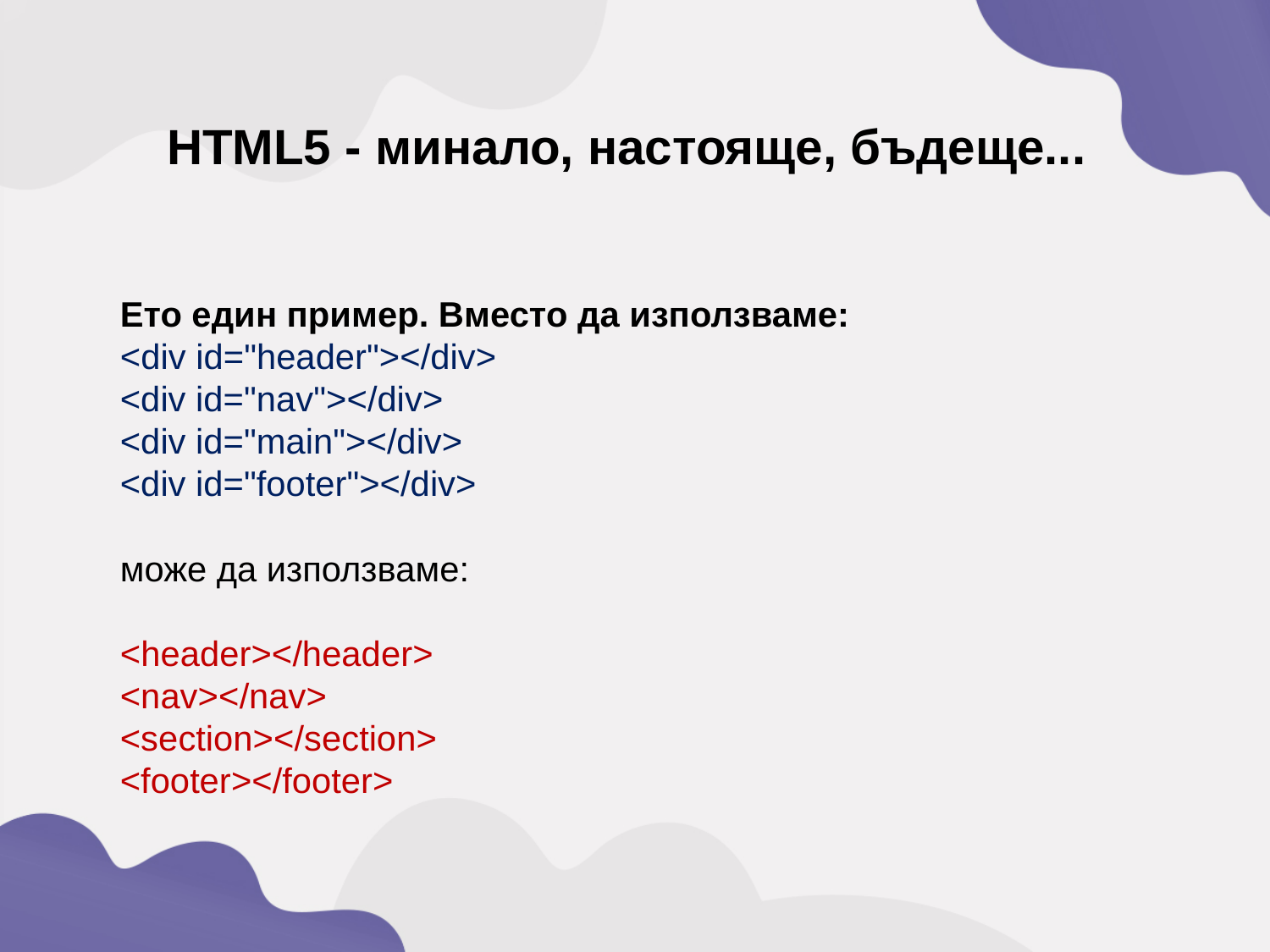

HTML5 - минало, настояще, бъдеще...
Ето един пример. Вместо да използваме:
<div id="header"></div>
<div id="nav"></div>
<div id="main"></div>
<div id="footer"></div>
може да използваме:
<header></header>
<nav></nav>
<section></section>
<footer></footer>